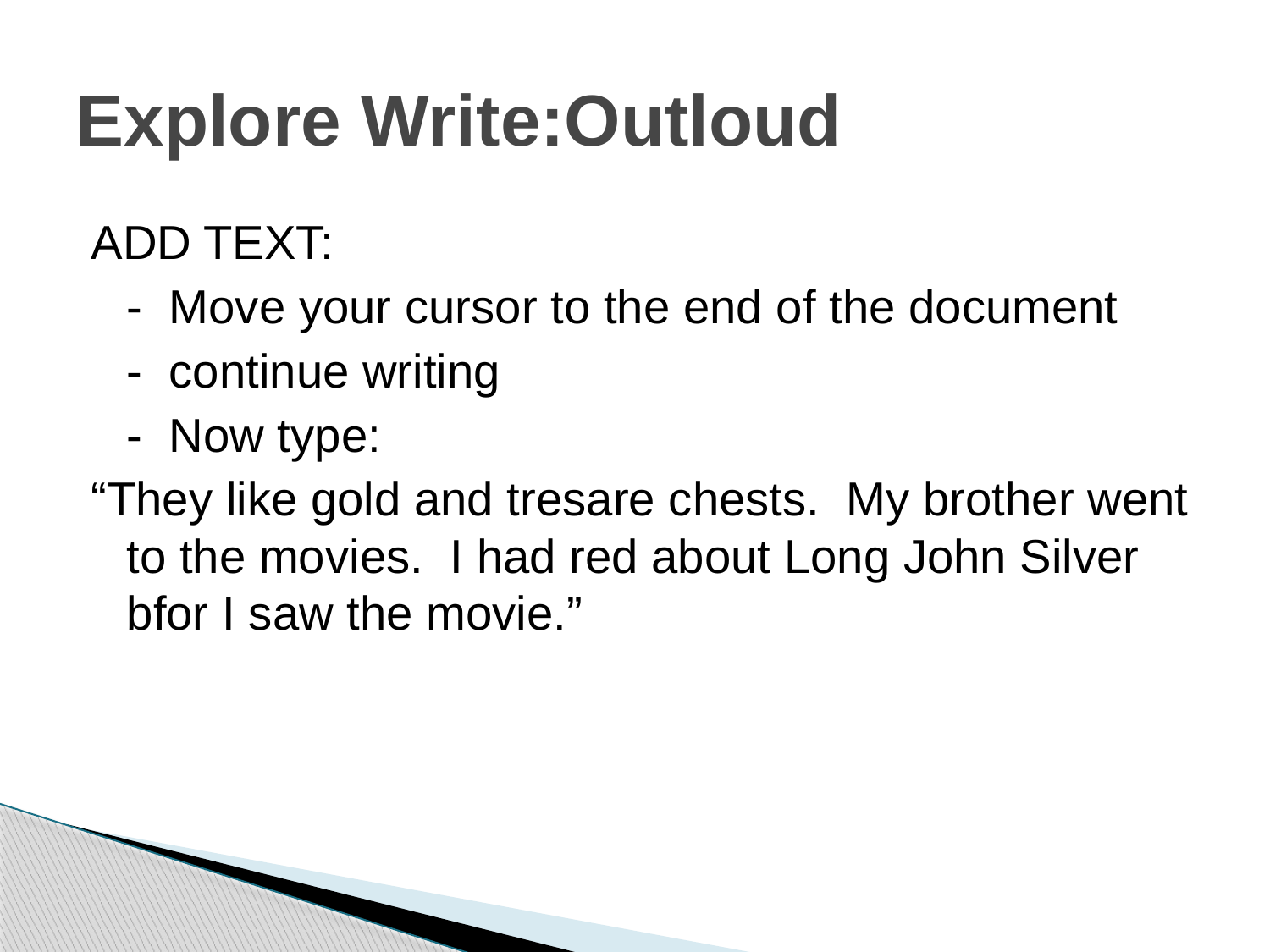

# Explore Write:Outloud
ADD TEXT:
	-  Move your cursor to the end of the document
	-  continue writing
	-  Now type:
“They like gold and tresare chests.  My brother went to the movies.  I had red about Long John Silver bfor I saw the movie.”